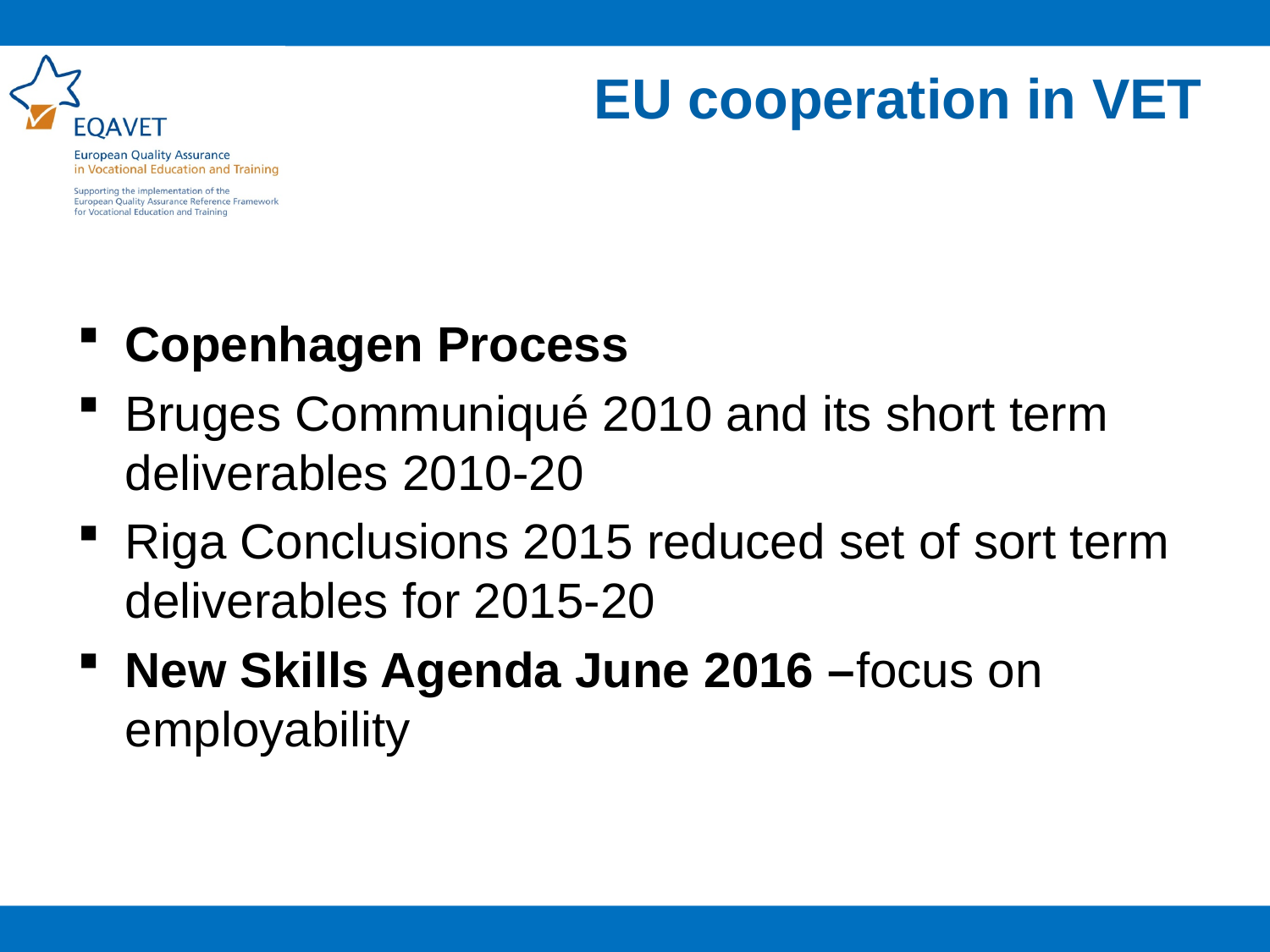

EU cooperation in VET
Copenhagen Process
Bruges Communiqué 2010 and its short term deliverables 2010-20
Riga Conclusions 2015 reduced set of sort term deliverables for 2015-20
New Skills Agenda June 2016 –focus on employability